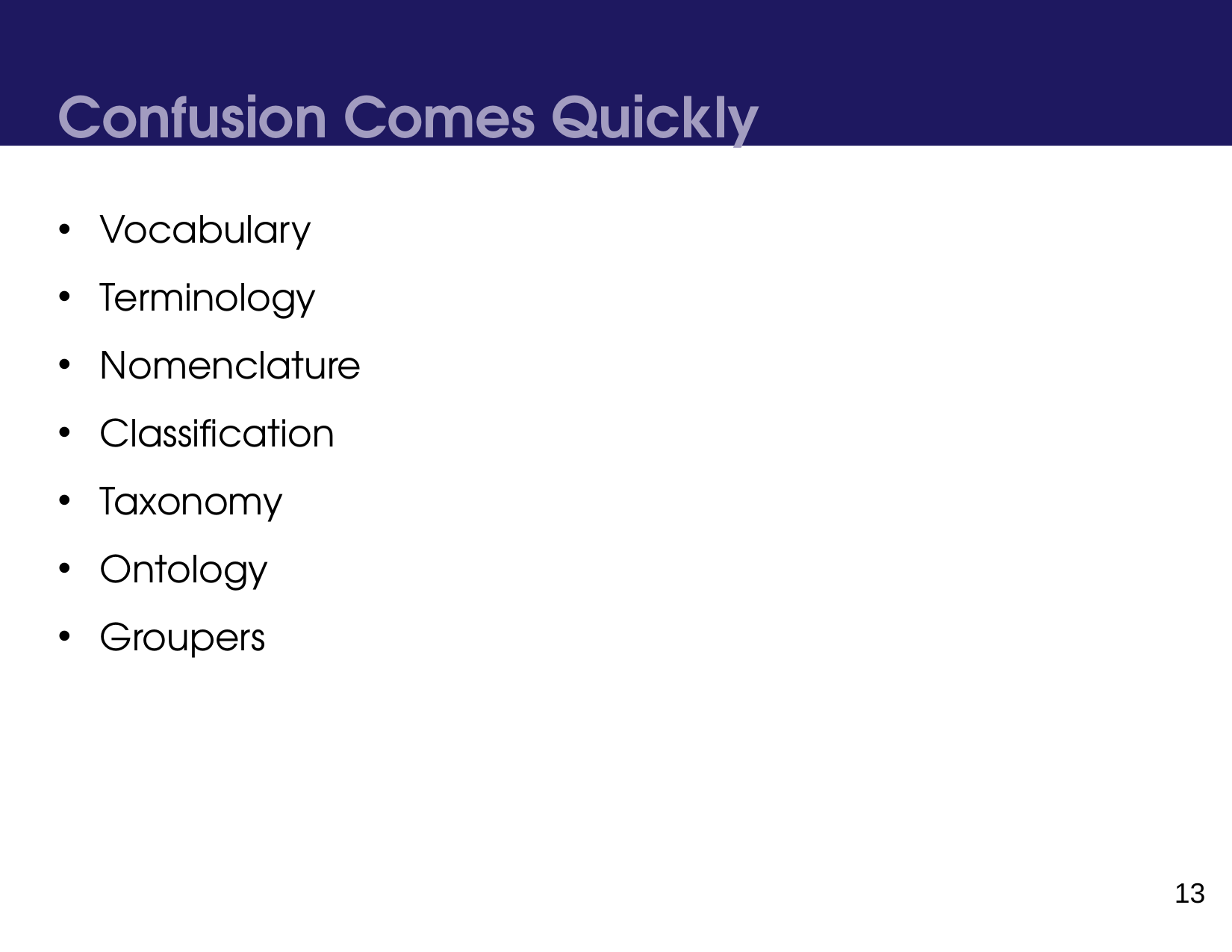

# Confusion Comes Quickly
Vocabulary
Terminology
Nomenclature
Classification
Taxonomy
Ontology
Groupers
13